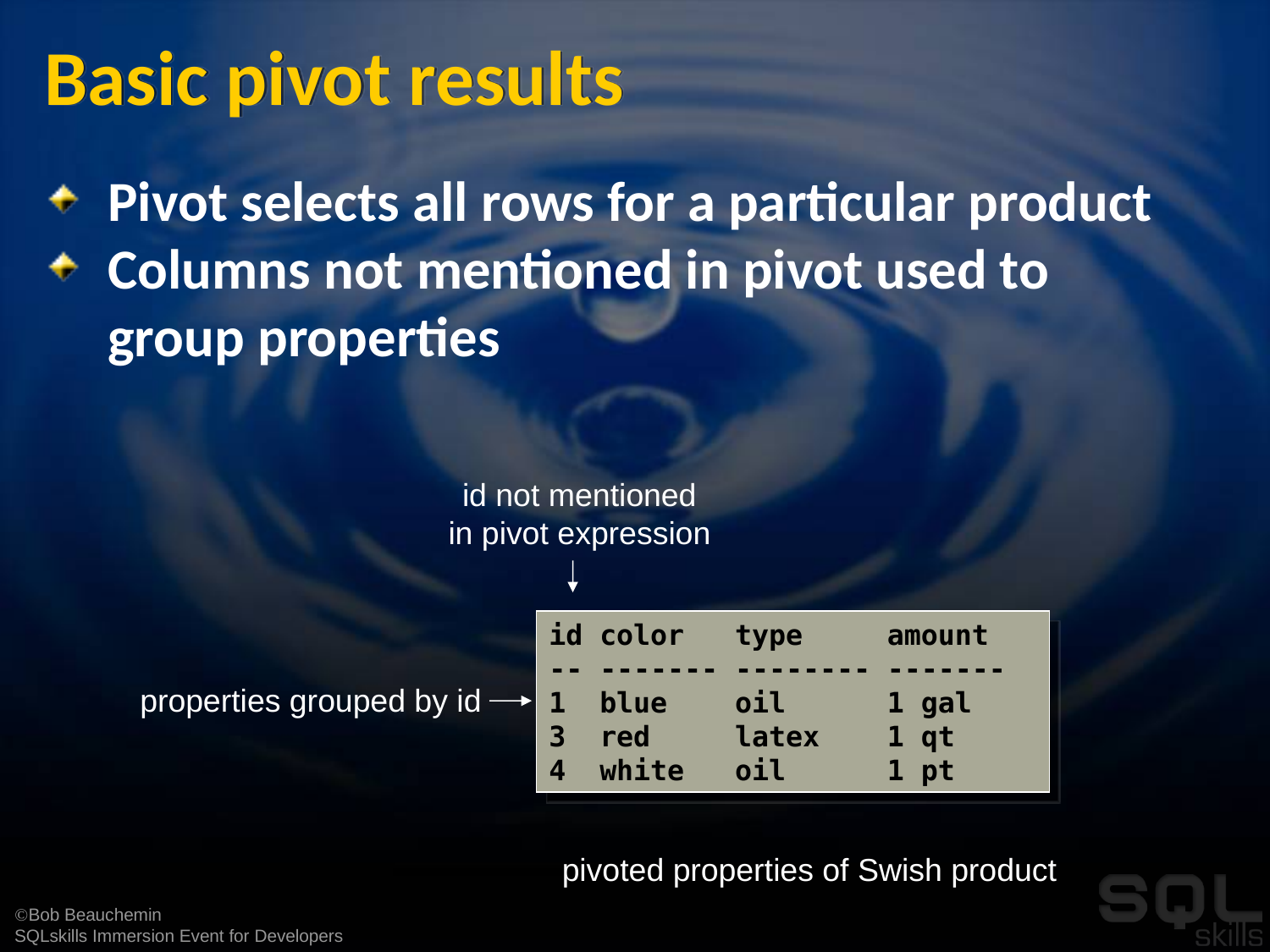

# Basic pivot results
Pivot selects all rows for a particular product
Columns not mentioned in pivot used to group properties

id not mentioned
in pivot expression

id color   type     amount
-- ------- -------- -------
1  blue    oil      1 gal
3  red     latex    1 qt
4  white   oil      1 pt
properties grouped by id

pivoted properties of Swish product